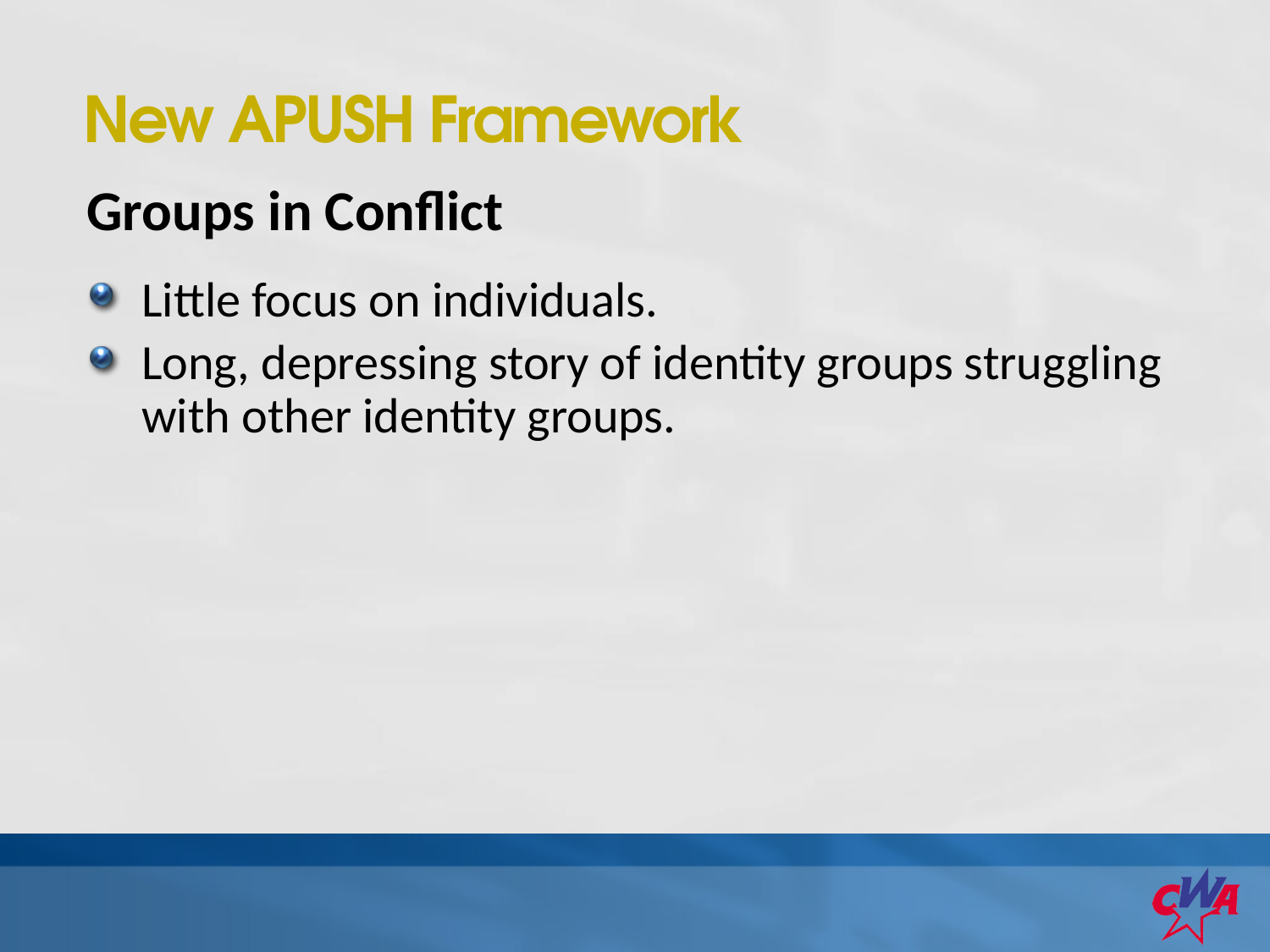

New APUSH Framework
Groups in Conflict
Little focus on individuals.
Long, depressing story of identity groups struggling with other identity groups.